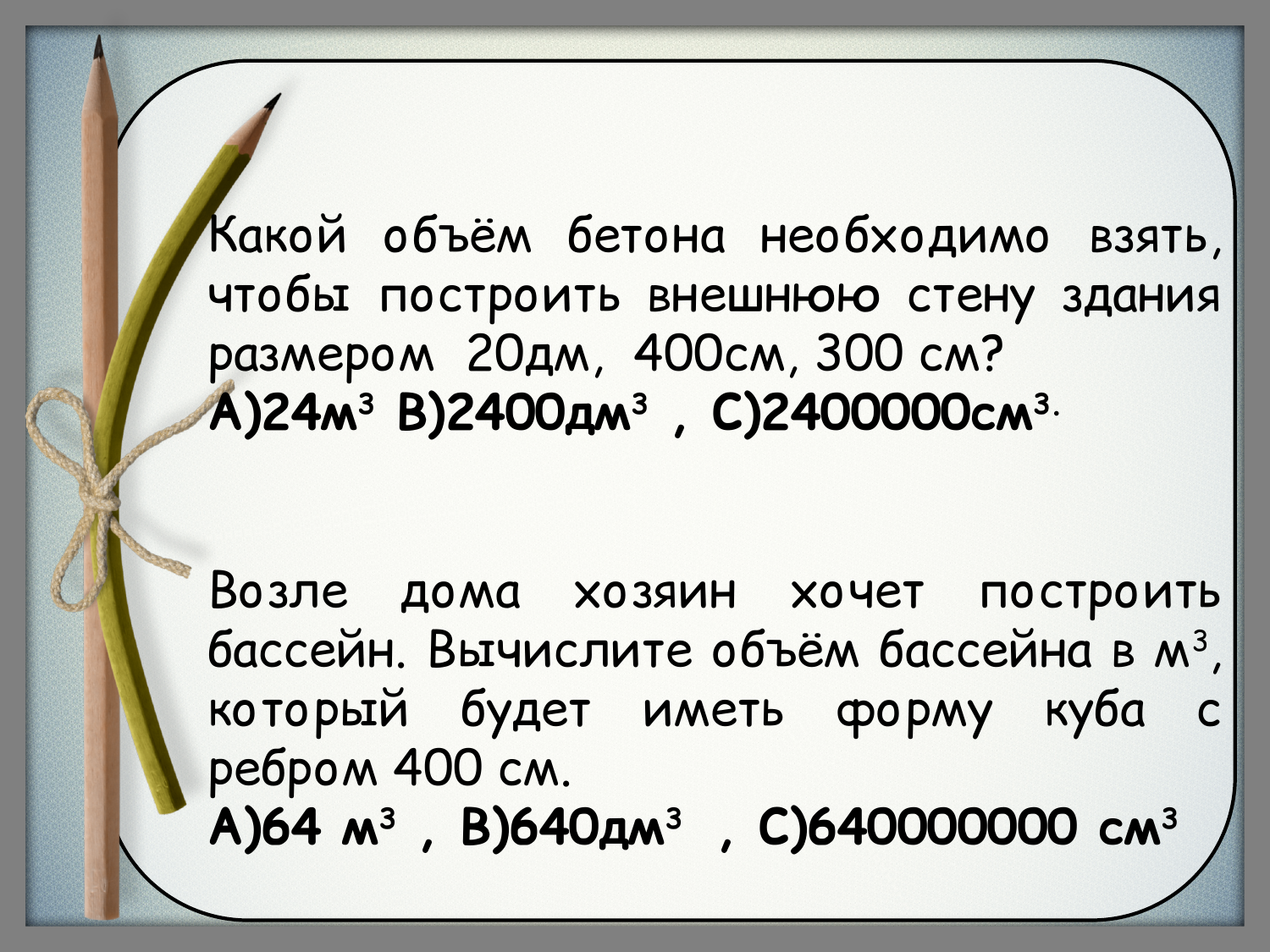

Какой объём бетона необходимо взять, чтобы построить внешнюю стену здания размером  20дм,  400см, 300 см?
А)24м3 В)2400дм3 , С)2400000см3.

Возле дома хозяин хочет построить бассейн. Вычислите объём бассейна в м3, который будет иметь форму куба с ребром 400 см.
А)64 м3 , В)640дм3  , С)640000000 см3